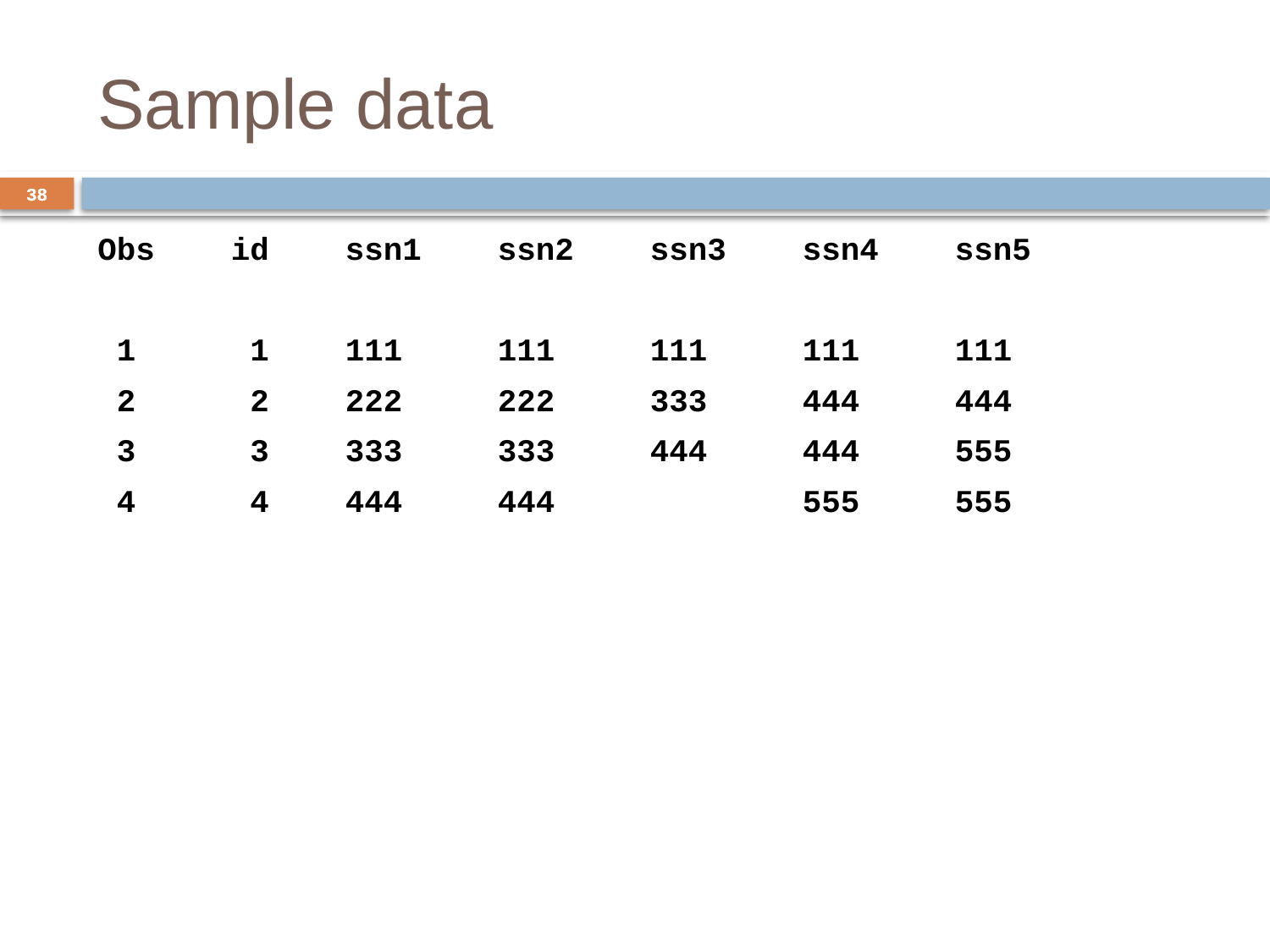

Sample data
38
38
Obs    id    ssn1    ssn2    ssn3    ssn4    ssn5

 1      1    111     111     111     111     111
 2      2    222     222     333     444     444
 3      3    333     333     444     444     555
 4      4    444     444             555     555